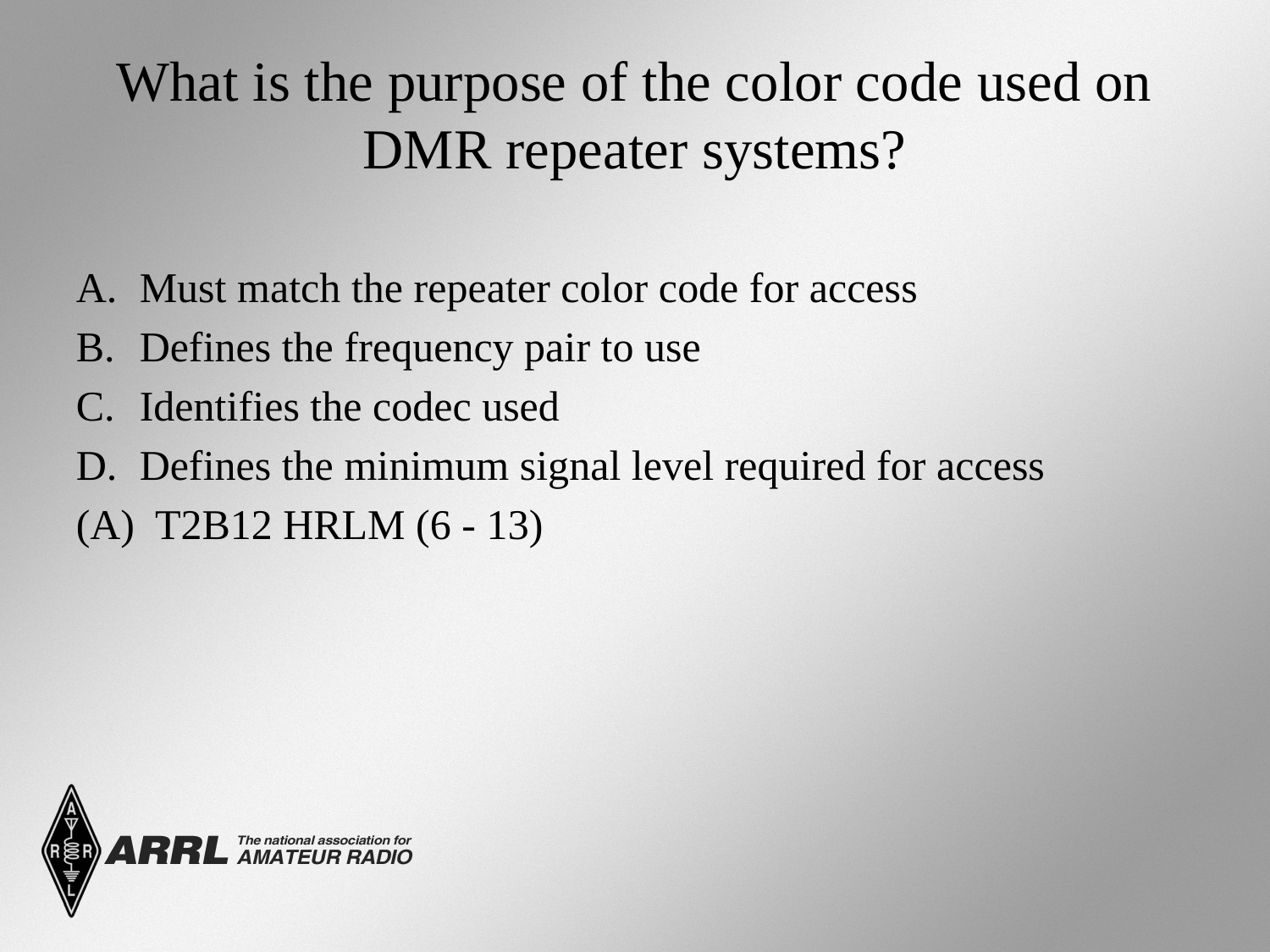

# What is the purpose of the color code used on DMR repeater systems?
Must match the repeater color code for access
Defines the frequency pair to use
Identifies the codec used
Defines the minimum signal level required for access
(A)  T2B12 HRLM (6 - 13)